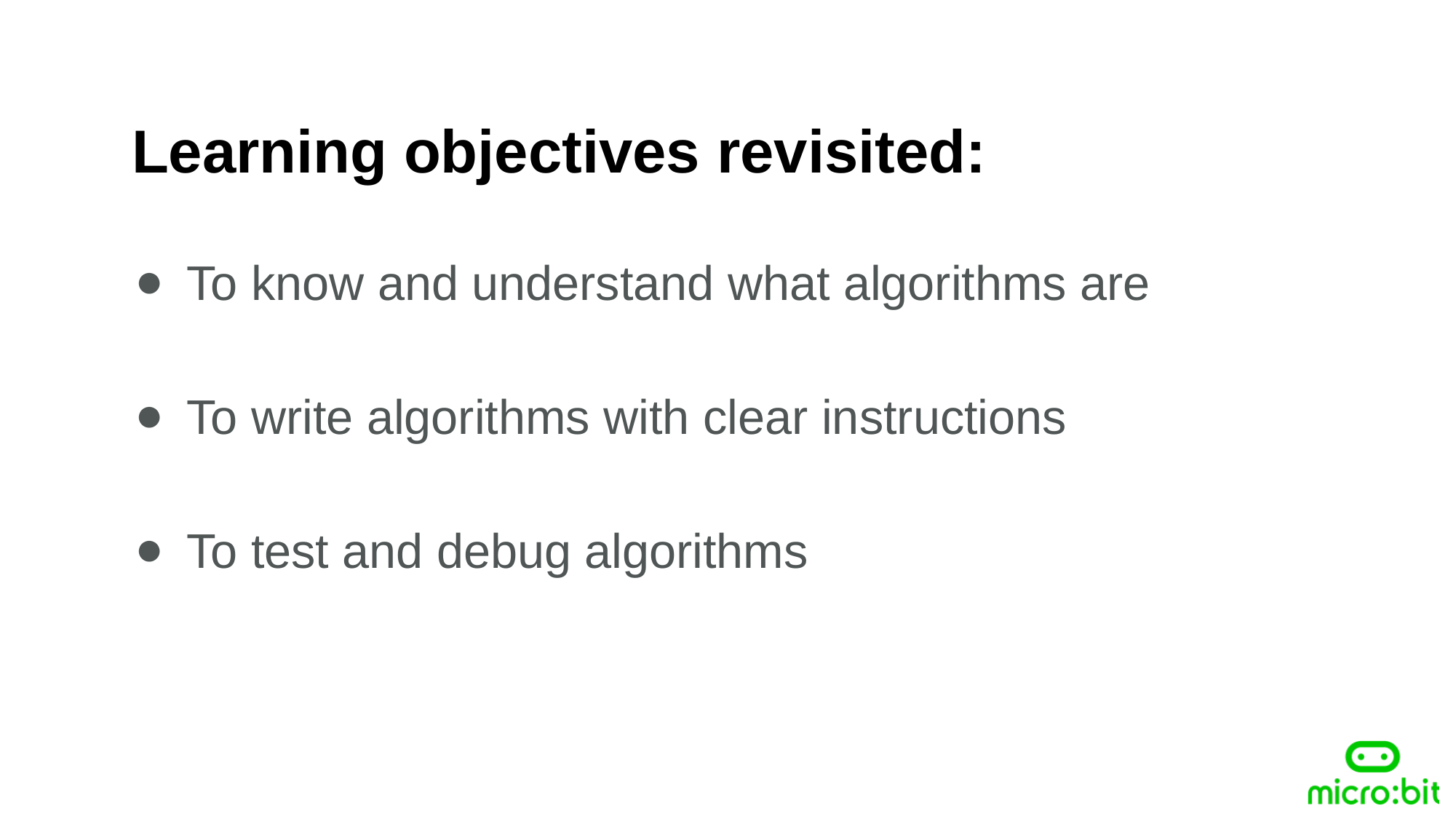

Learning objectives revisited:

To know and understand what algorithms are

To write algorithms with clear instructions

To test and debug algorithms